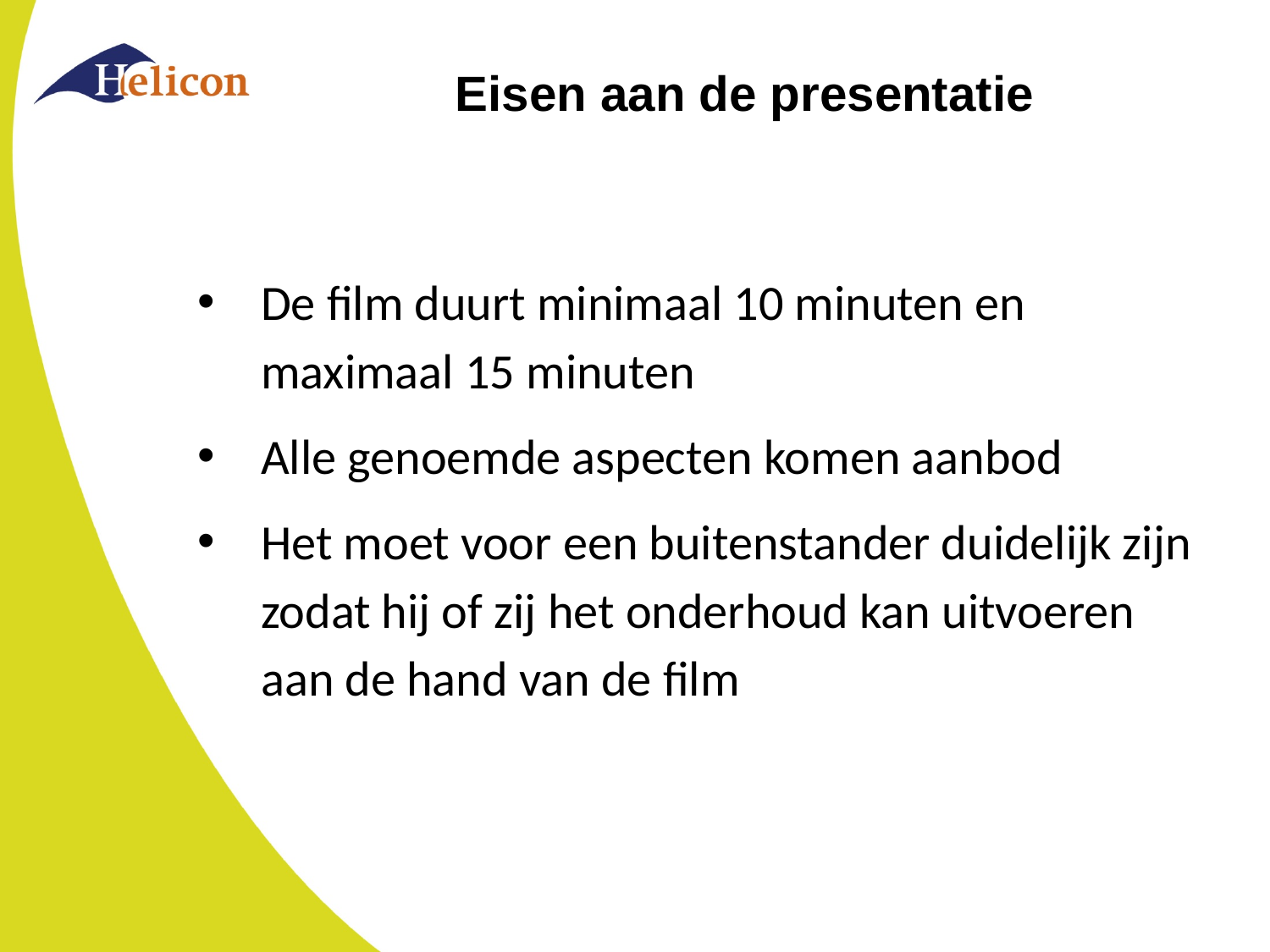

# Eisen aan de presentatie
De film duurt minimaal 10 minuten en maximaal 15 minuten
Alle genoemde aspecten komen aanbod
Het moet voor een buitenstander duidelijk zijn zodat hij of zij het onderhoud kan uitvoeren aan de hand van de film